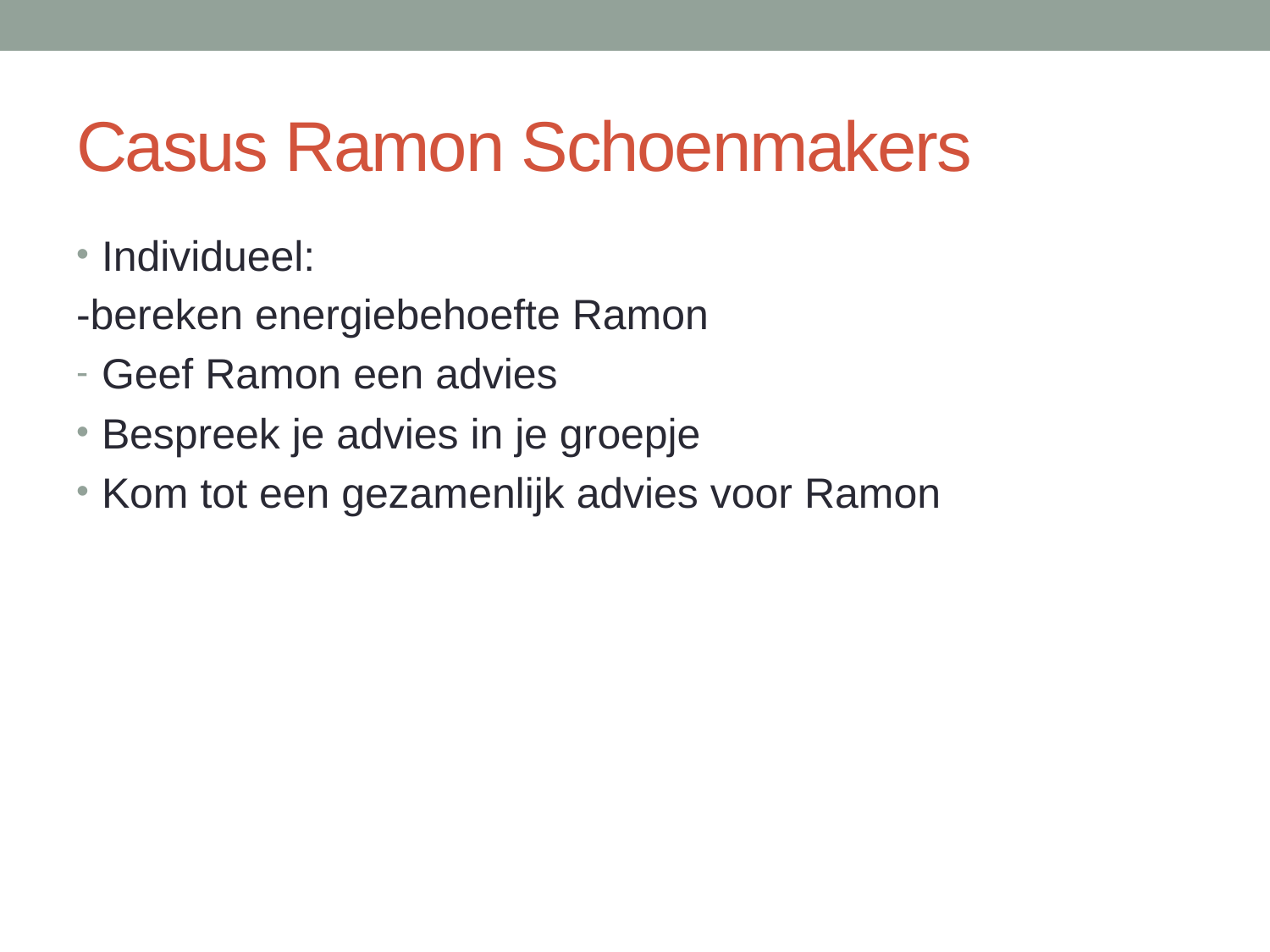

# Casus Ramon Schoenmakers
Individueel:
-bereken energiebehoefte Ramon
Geef Ramon een advies
Bespreek je advies in je groepje
Kom tot een gezamenlijk advies voor Ramon